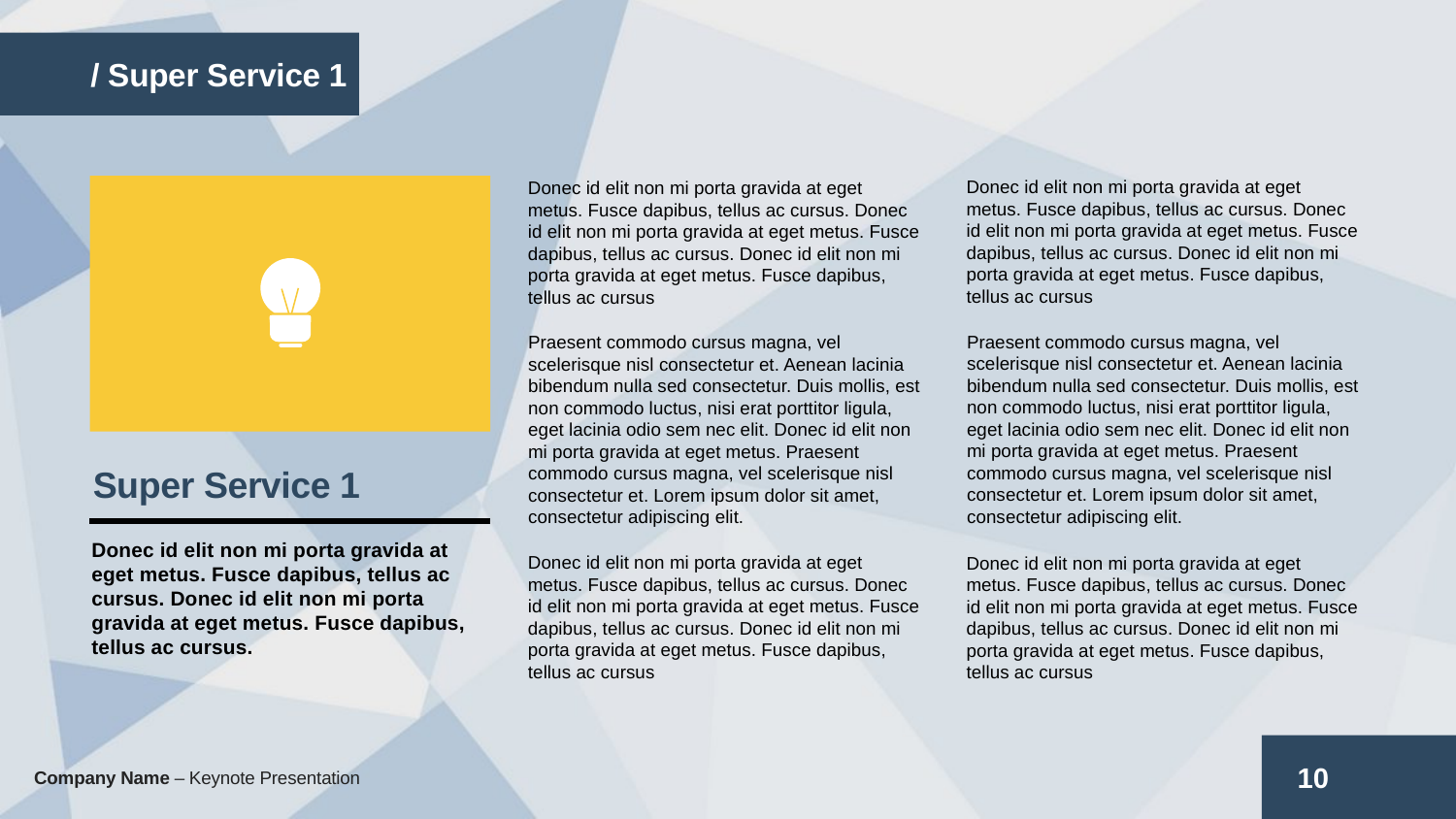

/ Super Service 1
Donec id elit non mi porta gravida at eget metus. Fusce dapibus, tellus ac cursus. Donec id elit non mi porta gravida at eget metus. Fusce dapibus, tellus ac cursus. Donec id elit non mi porta gravida at eget metus. Fusce dapibus, tellus ac cursus
Donec id elit non mi porta gravida at eget metus. Fusce dapibus, tellus ac cursus. Donec id elit non mi porta gravida at eget metus. Fusce dapibus, tellus ac cursus. Donec id elit non mi porta gravida at eget metus. Fusce dapibus, tellus ac cursus

Praesent commodo cursus magna, vel scelerisque nisl consectetur et. Aenean lacinia bibendum nulla sed consectetur. Duis mollis, est non commodo luctus, nisi erat porttitor ligula, eget lacinia odio sem nec elit. Donec id elit non mi porta gravida at eget metus. Praesent commodo cursus magna, vel scelerisque nisl consectetur et. Lorem ipsum dolor sit amet, consectetur adipiscing elit.
Praesent commodo cursus magna, vel scelerisque nisl consectetur et. Aenean lacinia bibendum nulla sed consectetur. Duis mollis, est non commodo luctus, nisi erat porttitor ligula, eget lacinia odio sem nec elit. Donec id elit non mi porta gravida at eget metus. Praesent commodo cursus magna, vel scelerisque nisl consectetur et. Lorem ipsum dolor sit amet, consectetur adipiscing elit.
Super Service 1
Donec id elit non mi porta gravida at eget metus. Fusce dapibus, tellus ac cursus. Donec id elit non mi porta gravida at eget metus. Fusce dapibus, tellus ac cursus.
Donec id elit non mi porta gravida at eget metus. Fusce dapibus, tellus ac cursus. Donec id elit non mi porta gravida at eget metus. Fusce dapibus, tellus ac cursus. Donec id elit non mi porta gravida at eget metus. Fusce dapibus, tellus ac cursus
Donec id elit non mi porta gravida at eget metus. Fusce dapibus, tellus ac cursus. Donec id elit non mi porta gravida at eget metus. Fusce dapibus, tellus ac cursus. Donec id elit non mi porta gravida at eget metus. Fusce dapibus, tellus ac cursus

10
Company Name – Keynote Presentation